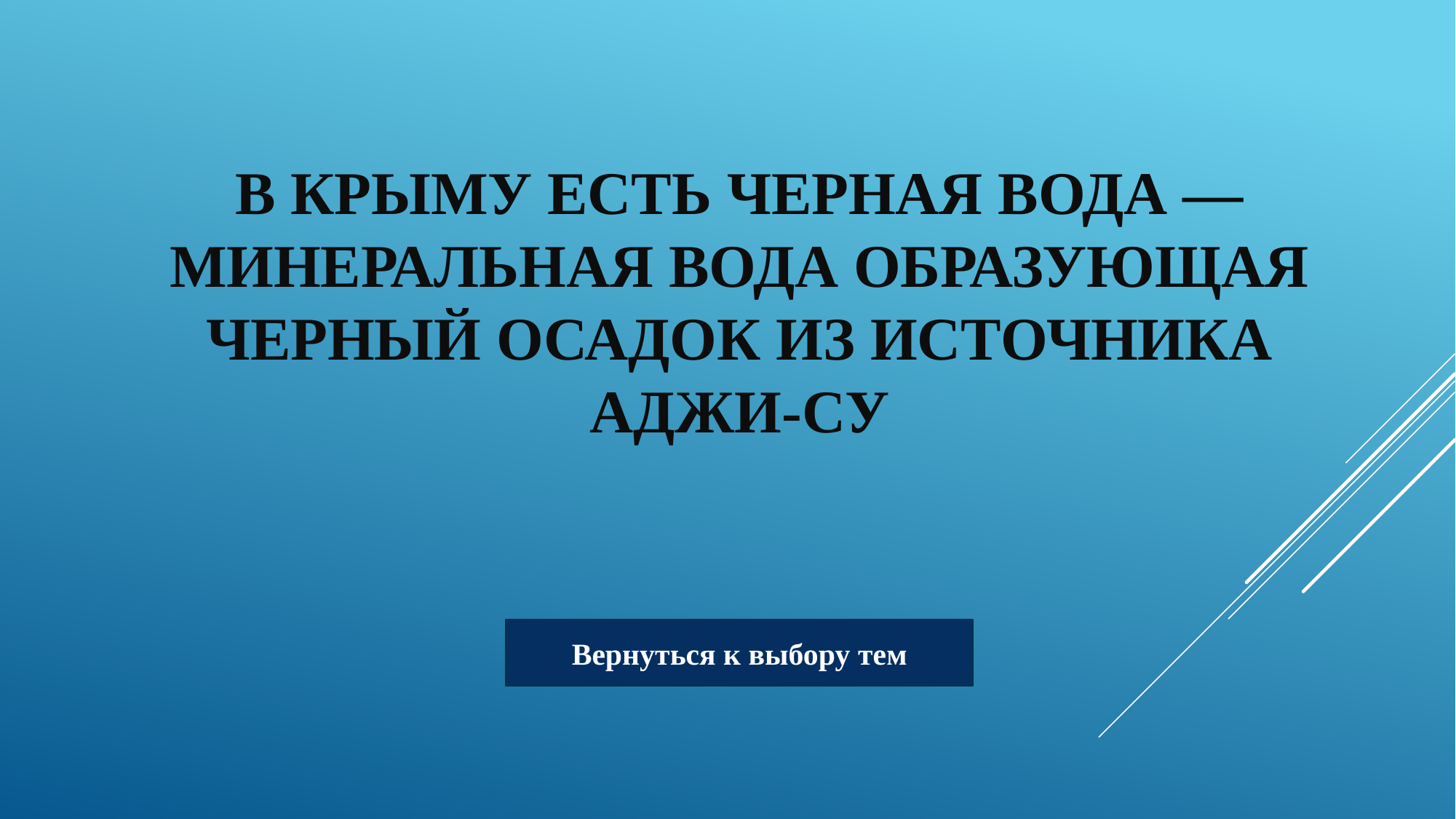

# В Крыму есть черная вода — минеральная вода образующая черный осадок из источника Аджи-Су